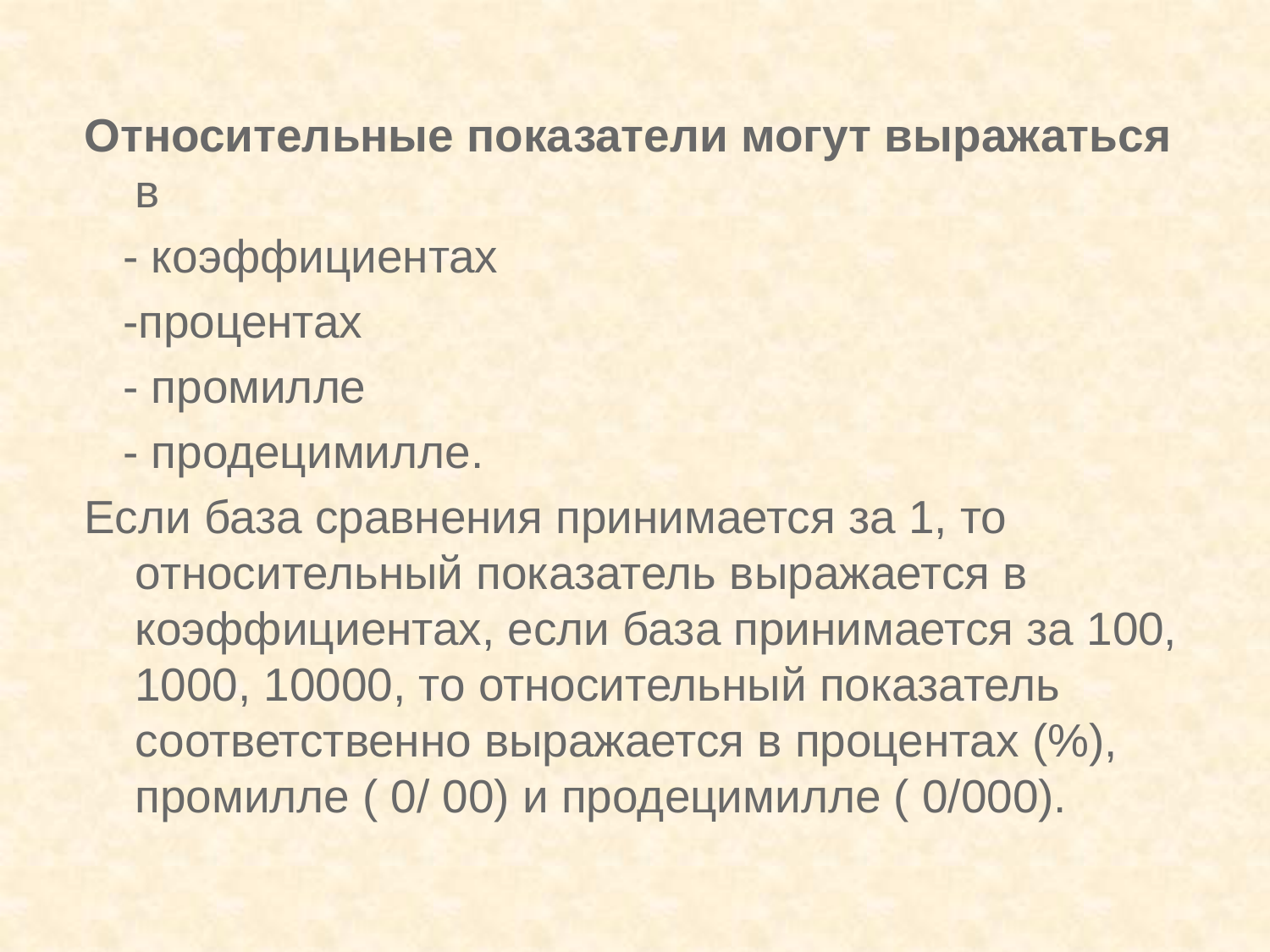

Относительные показатели могут выражаться в
   - коэффициентах
   -процентах
   - промилле
   - продецимилле.
Если база сравнения принимается за 1, то относительный показатель выражается в коэффициентах, если база принимается за 100, 1000, 10000, то относительный показатель соответственно выражается в процентах (%), промилле ( 0/ 00) и продецимилле ( 0/000).